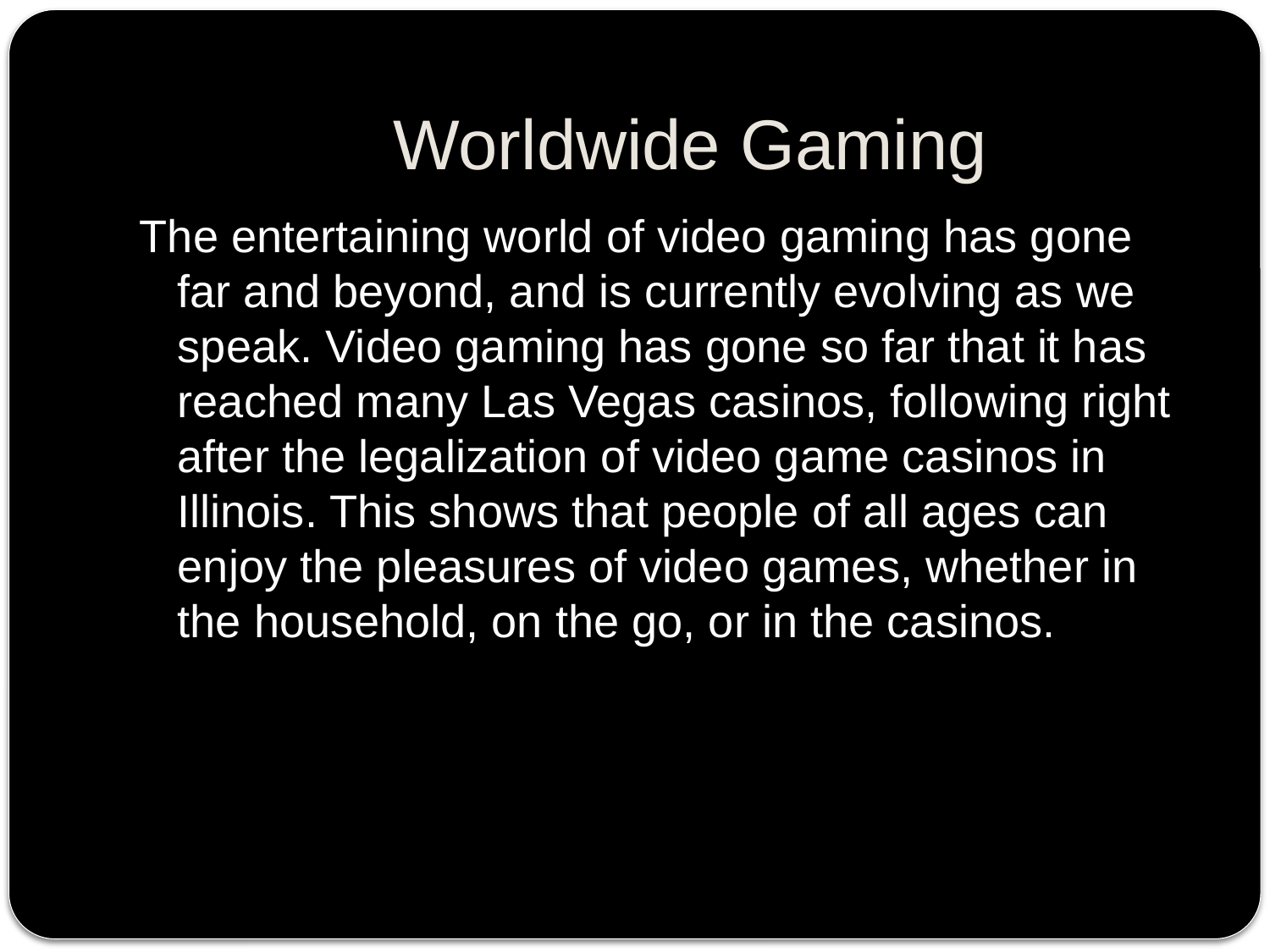

# Worldwide Gaming
The entertaining world of video gaming has gone far and beyond, and is currently evolving as we speak. Video gaming has gone so far that it has reached many Las Vegas casinos, following right after the legalization of video game casinos in Illinois. This shows that people of all ages can enjoy the pleasures of video games, whether in the household, on the go, or in the casinos.